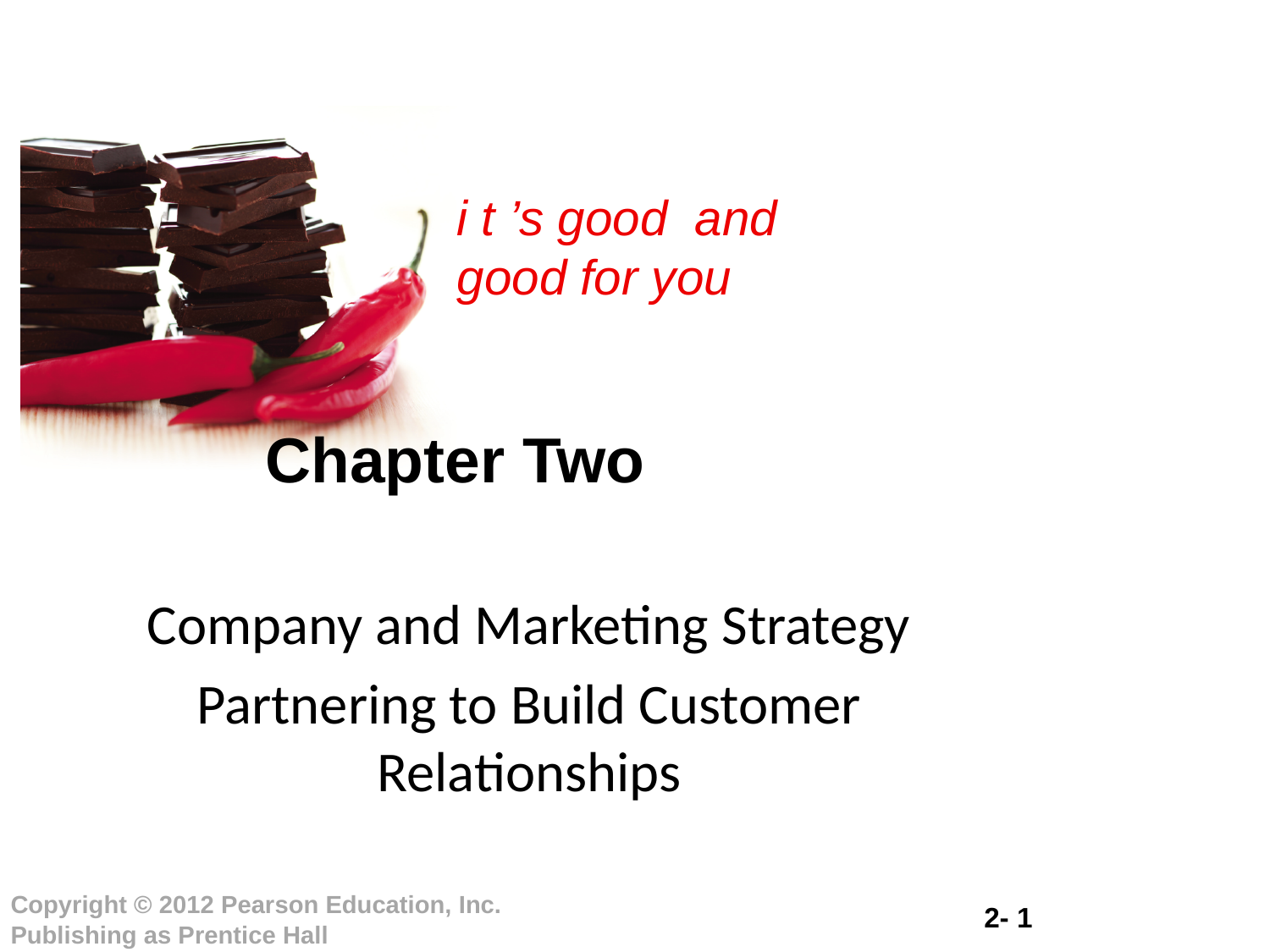

# Chapter Two
Company and Marketing Strategy
Partnering to Build Customer Relationships